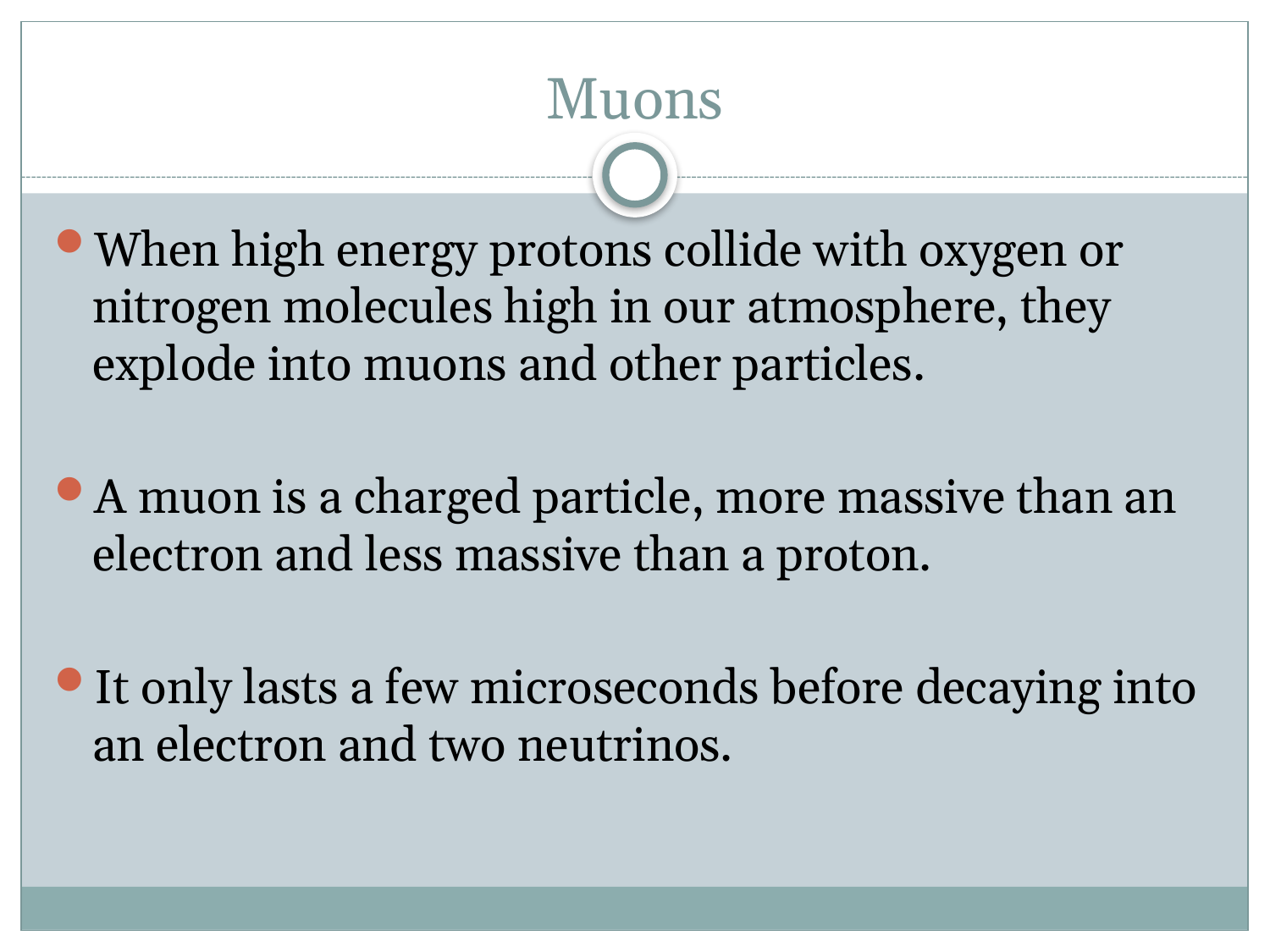

# Muons
When high energy protons collide with oxygen or nitrogen molecules high in our atmosphere, they explode into muons and other particles.

A muon is a charged particle, more massive than an electron and less massive than a proton.

It only lasts a few microseconds before decaying into an electron and two neutrinos.